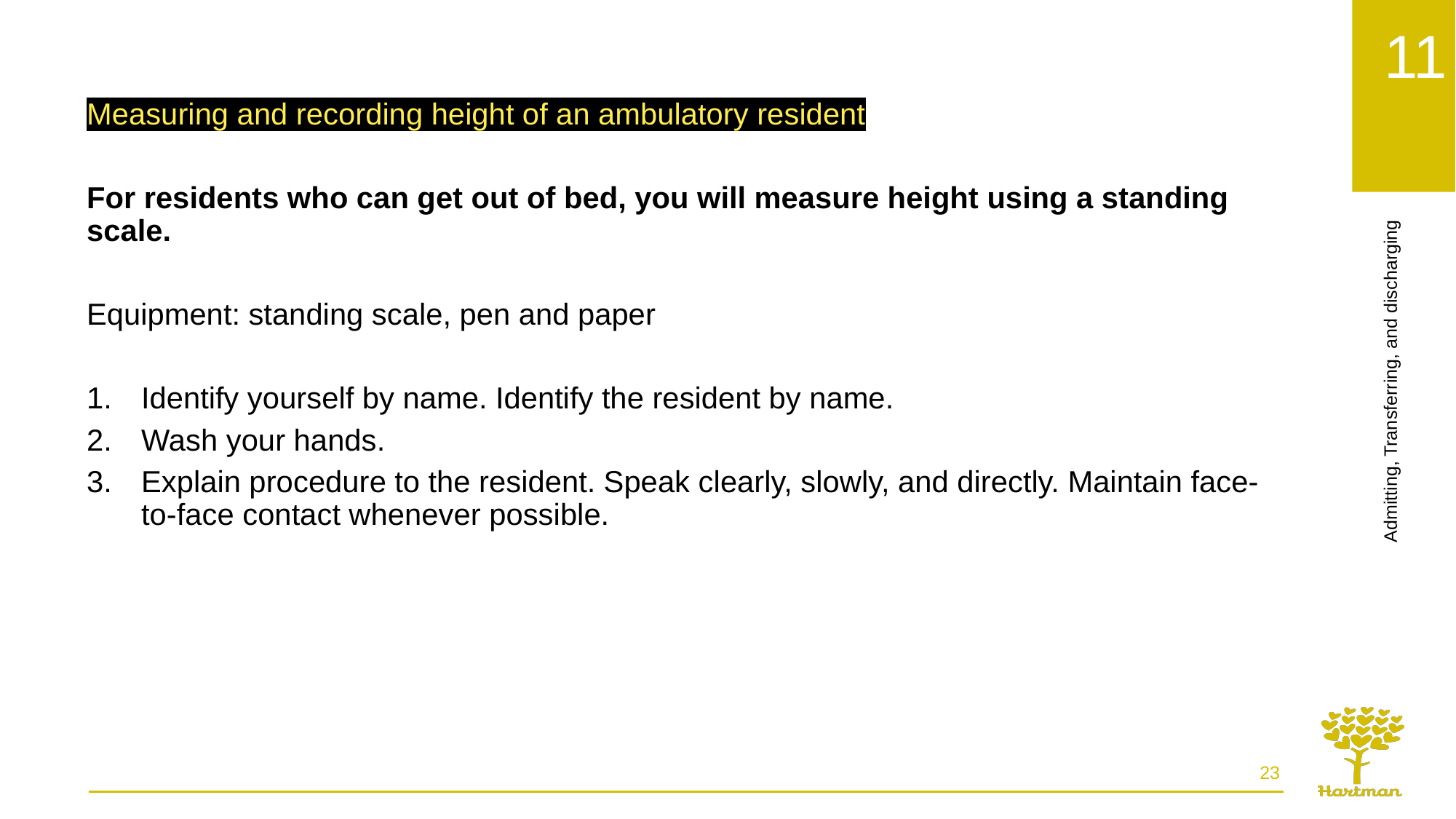

Measuring and recording height of an ambulatory resident

For residents who can get out of bed, you will measure height using a standing scale.

Equipment: standing scale, pen and paper

Identify yourself by name. Identify the resident by name.
Wash your hands.
Explain procedure to the resident. Speak clearly, slowly, and directly. Maintain face-to-face contact whenever possible.

23